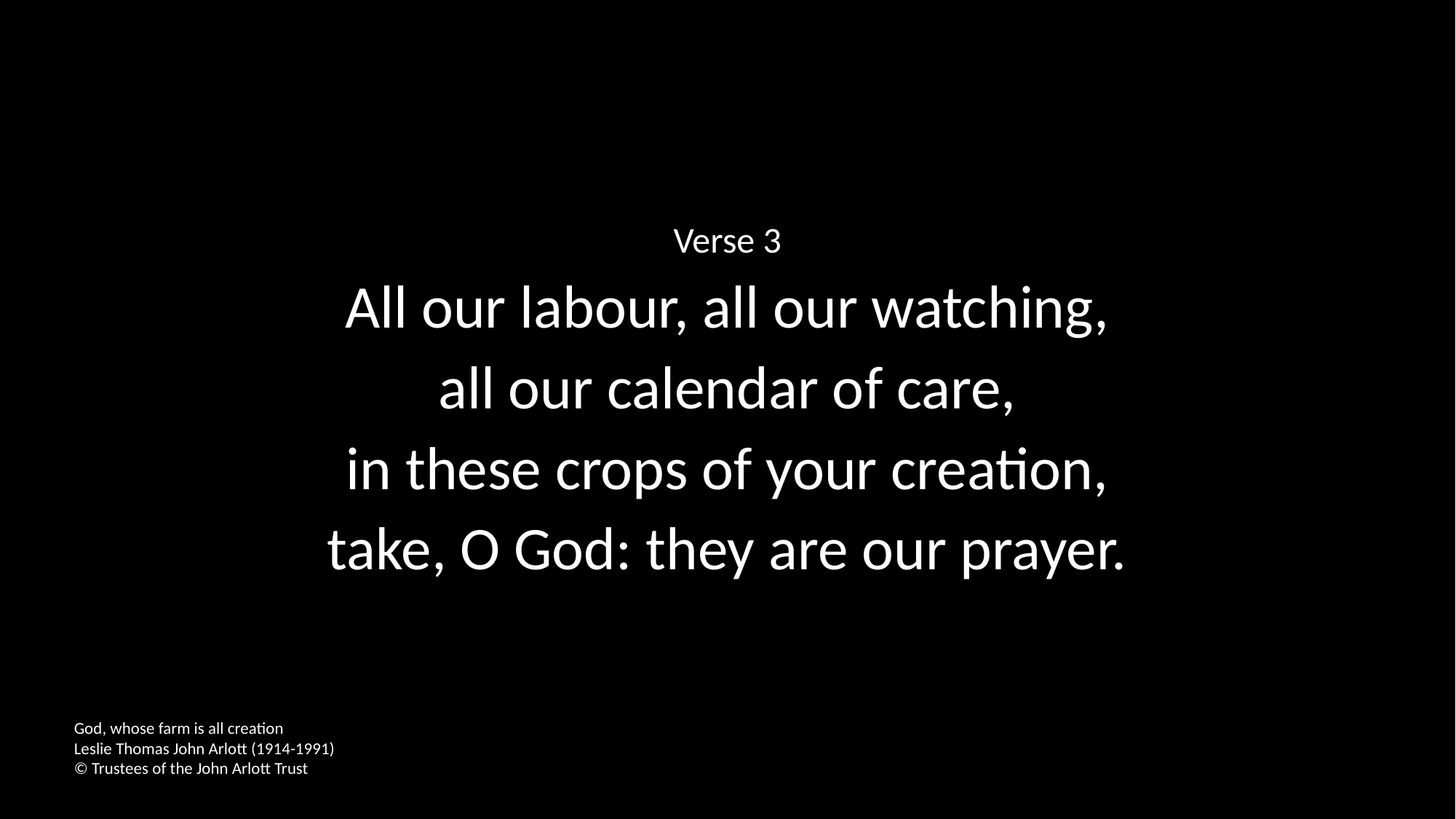

Verse 3
All our labour, all our watching,
all our calendar of care,
in these crops of your creation,
take, O God: they are our prayer.
God, whose farm is all creation
Leslie Thomas John Arlott (1914-1991)
© Trustees of the John Arlott Trust